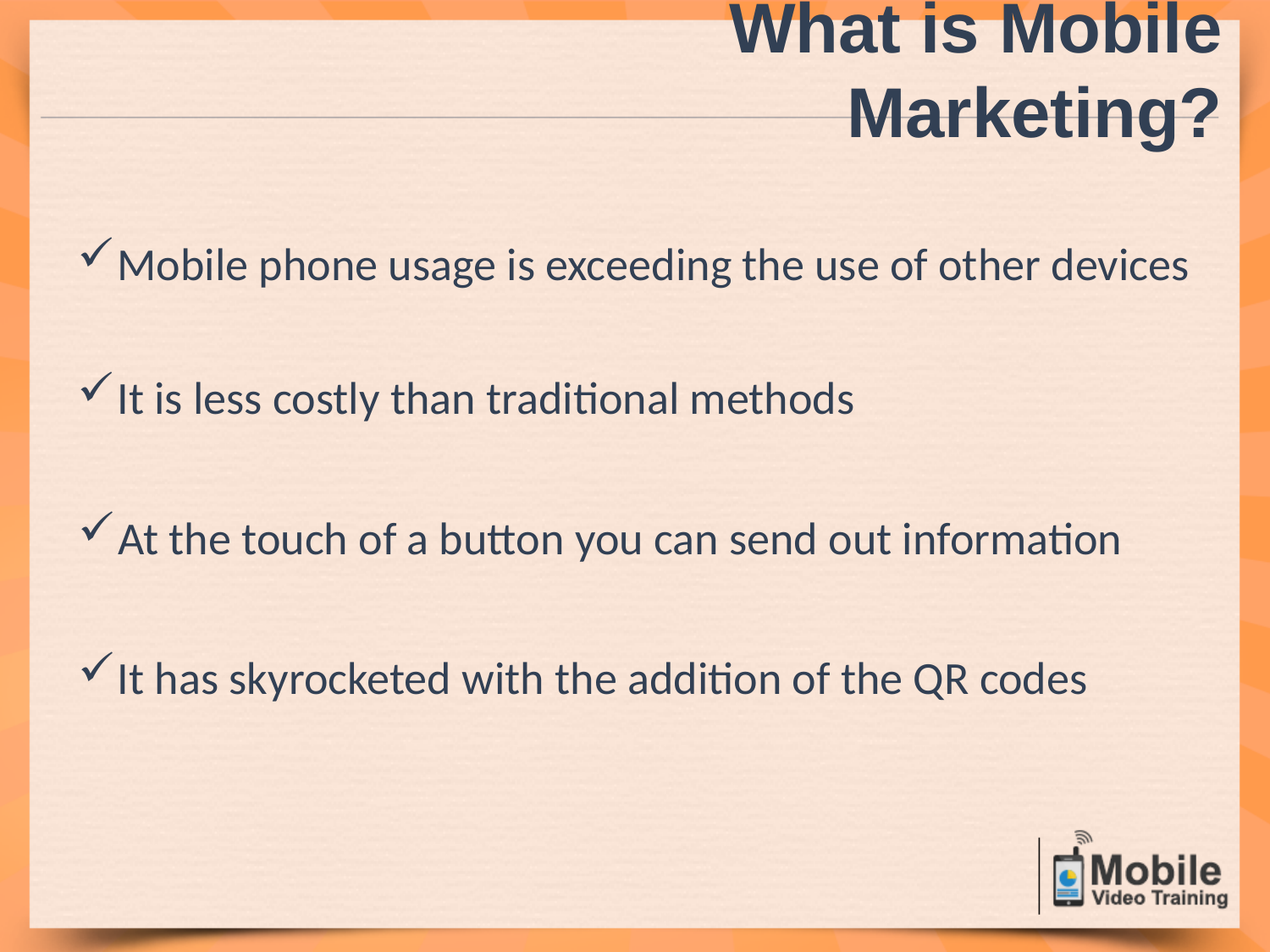

What is Mobile Marketing?
Mobile phone usage is exceeding the use of other devices
It is less costly than traditional methods
At the touch of a button you can send out information
It has skyrocketed with the addition of the QR codes